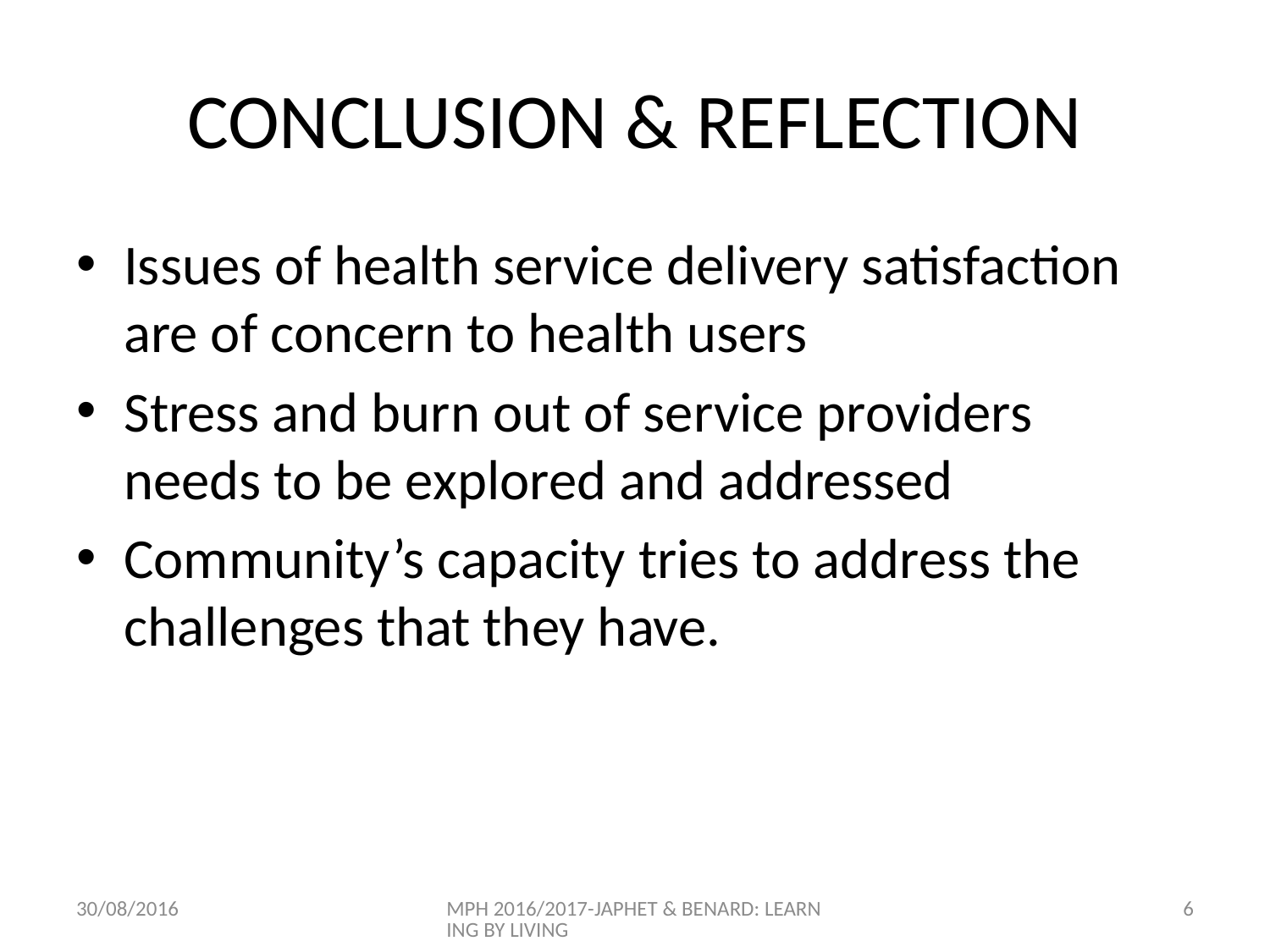

# CONCLUSION & REFLECTION
Issues of health service delivery satisfaction are of concern to health users
Stress and burn out of service providers  needs to be explored and addressed
Community’s capacity tries to address the challenges that they have.
30/08/2016
MPH 2016/2017-JAPHET & BENARD: LEARNING BY LIVING
6